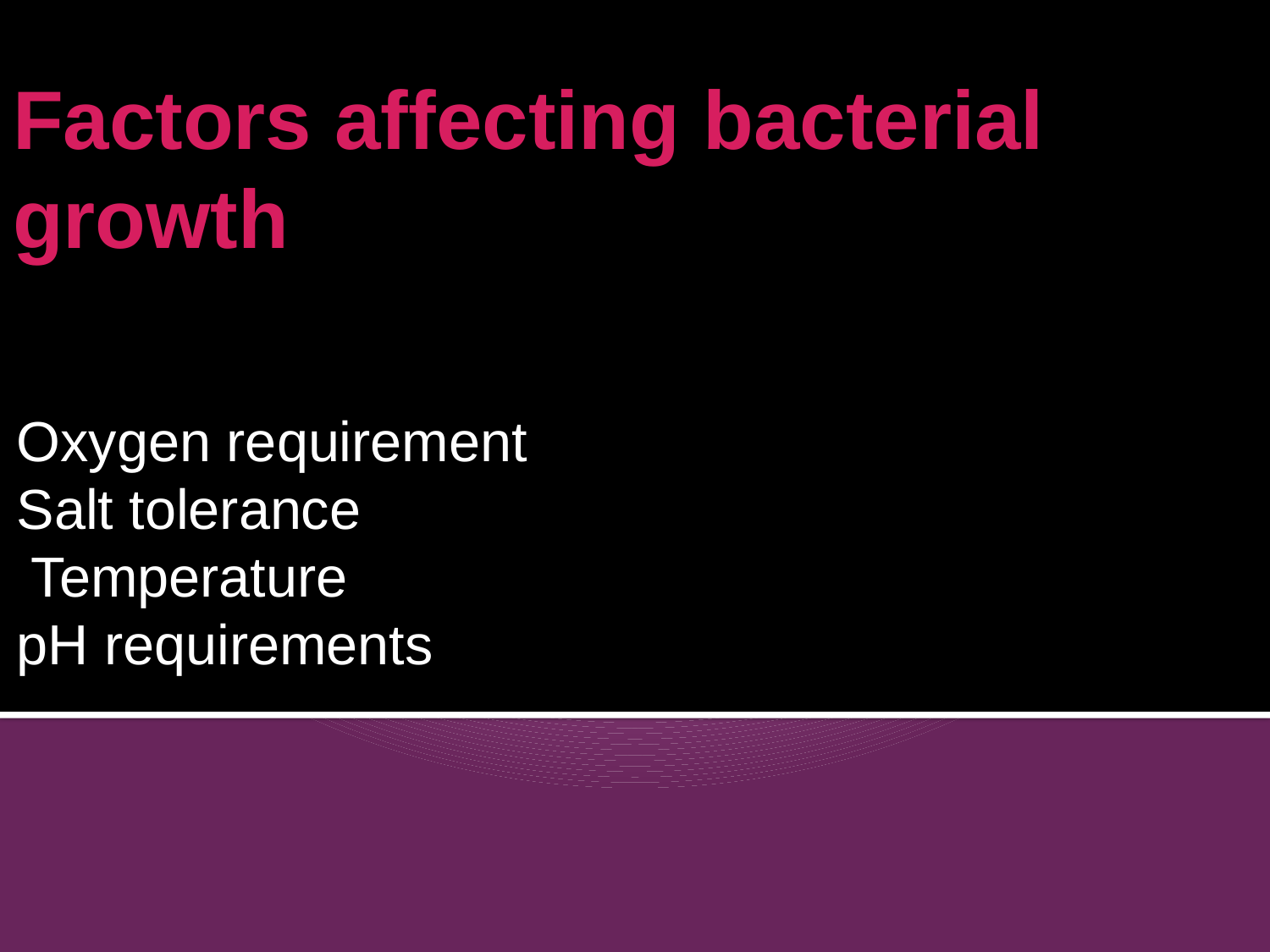

# Factors affecting bacterial growth
Oxygen requirement
Salt tolerance
Temperature
pH requirements